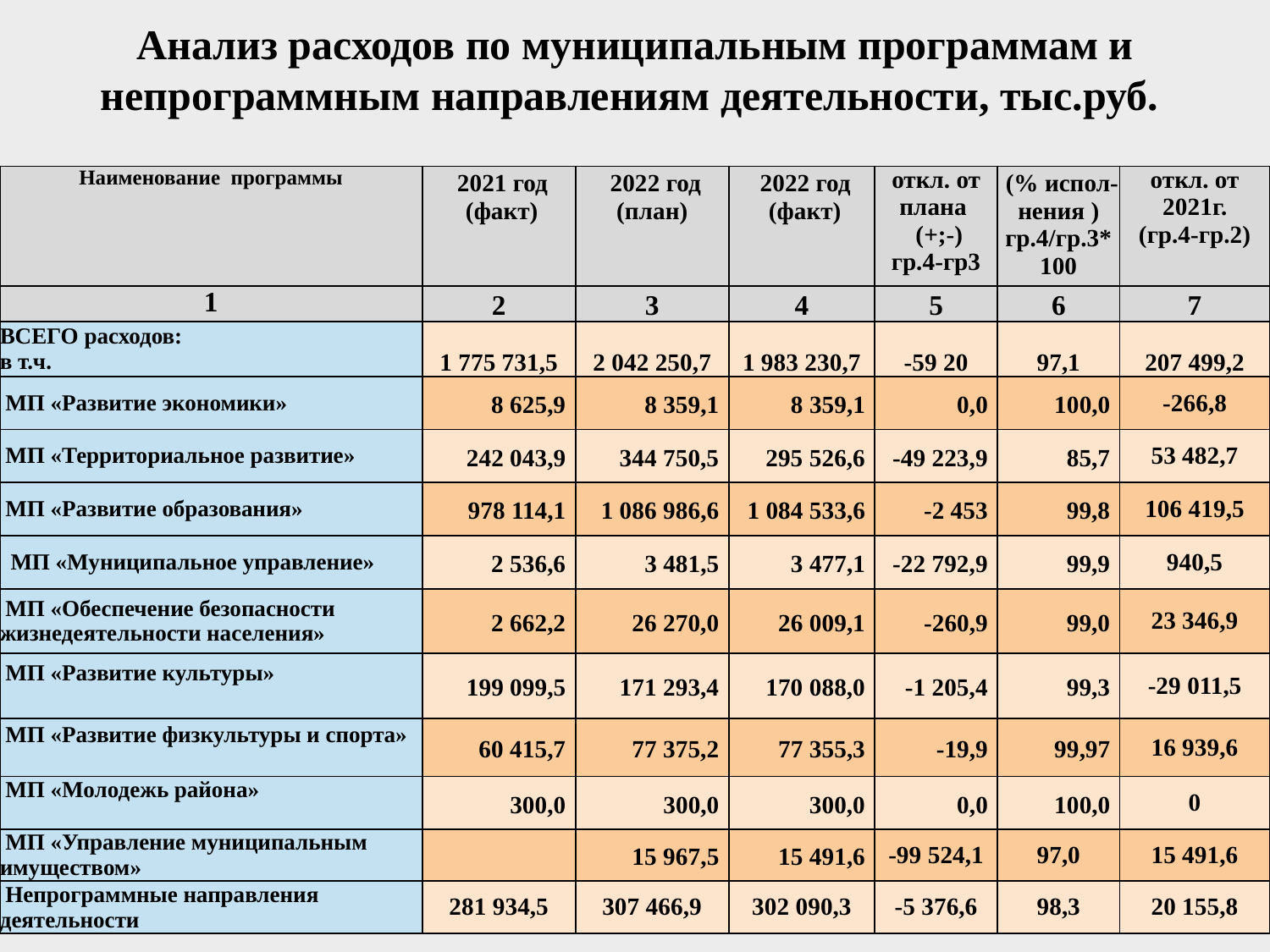

# Анализ расходов по муниципальным программам и непрограммным направлениям деятельности, тыс.руб.
| Наименование программы | 2021 год (факт) | 2022 год (план) | 2022 год (факт) | откл. от плана (+;-) гр.4-гр3 | (% испол-нения ) гр.4/гр.3\* 100 | откл. от 2021г. (гр.4-гр.2) |
| --- | --- | --- | --- | --- | --- | --- |
| 1 | 2 | 3 | 4 | 5 | 6 | 7 |
| ВСЕГО расходов: в т.ч. | 1 775 731,5 | 2 042 250,7 | 1 983 230,7 | -59 20 | 97,1 | 207 499,2 |
| МП «Развитие экономики» | 8 625,9 | 8 359,1 | 8 359,1 | 0,0 | 100,0 | -266,8 |
| МП «Территориальное развитие» | 242 043,9 | 344 750,5 | 295 526,6 | -49 223,9 | 85,7 | 53 482,7 |
| МП «Развитие образования» | 978 114,1 | 1 086 986,6 | 1 084 533,6 | -2 453 | 99,8 | 106 419,5 |
| МП «Муниципальное управление» | 2 536,6 | 3 481,5 | 3 477,1 | -22 792,9 | 99,9 | 940,5 |
| МП «Обеспечение безопасности жизнедеятельности населения» | 2 662,2 | 26 270,0 | 26 009,1 | -260,9 | 99,0 | 23 346,9 |
| МП «Развитие культуры» | 199 099,5 | 171 293,4 | 170 088,0 | -1 205,4 | 99,3 | -29 011,5 |
| МП «Развитие физкультуры и спорта» | 60 415,7 | 77 375,2 | 77 355,3 | -19,9 | 99,97 | 16 939,6 |
| МП «Молодежь района» | 300,0 | 300,0 | 300,0 | 0,0 | 100,0 | 0 |
| МП «Управление муниципальным имуществом» |  | 15 967,5 | 15 491,6 | -99 524,1 | 97,0 | 15 491,6 |
| Непрограммные направления деятельности | 281 934,5 | 307 466,9 | 302 090,3 | -5 376,6 | 98,3 | 20 155,8 |
13